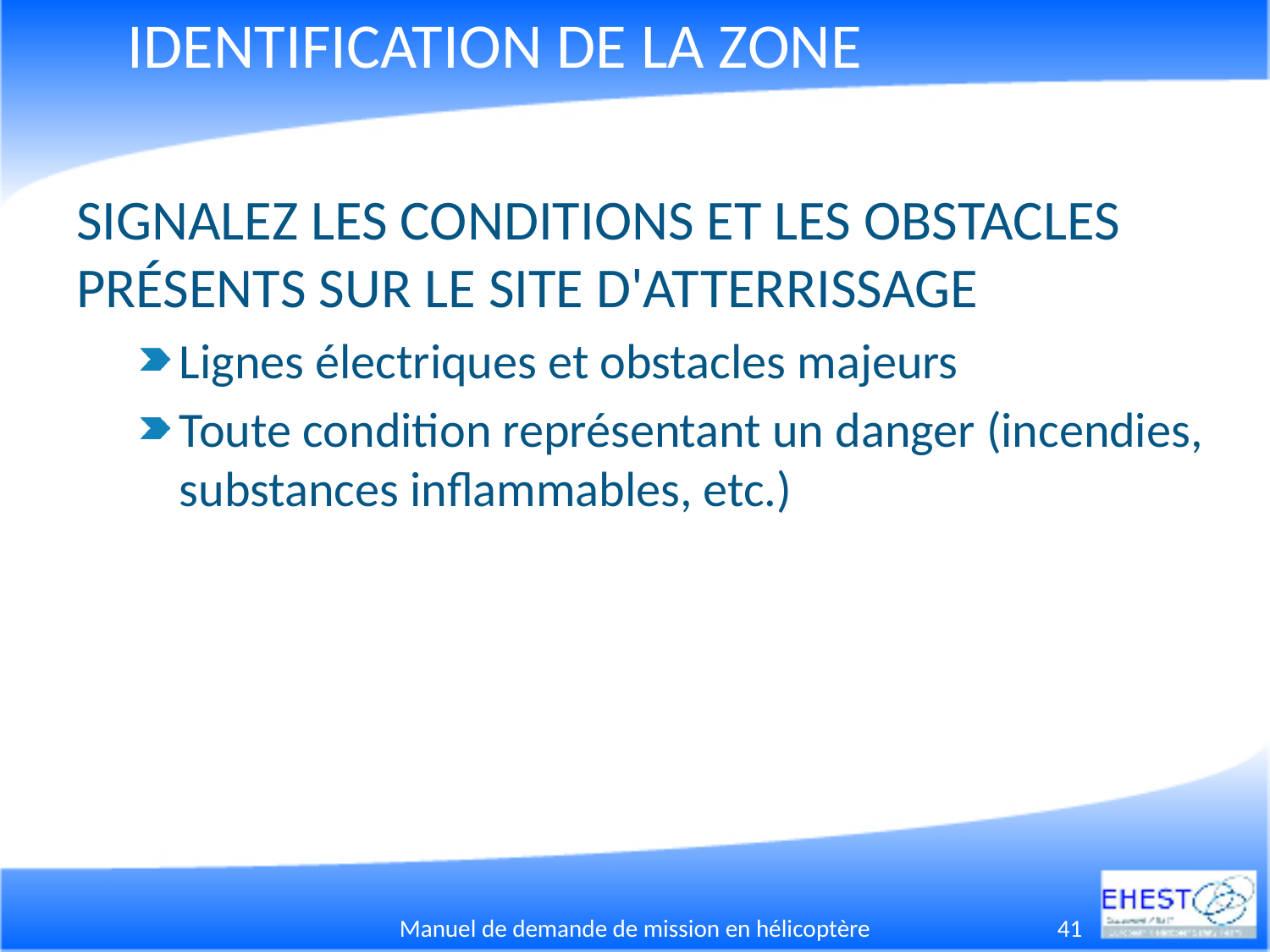

# IDENTIFICATION DE LA ZONE
SIGNALEZ LES CONDITIONS ET LES OBSTACLES PRÉSENTS SUR LE SITE D'ATTERRISSAGE
Lignes électriques et obstacles majeurs
Toute condition représentant un danger (incendies, substances inflammables, etc.)

Manuel de demande de mission en hélicoptère
41